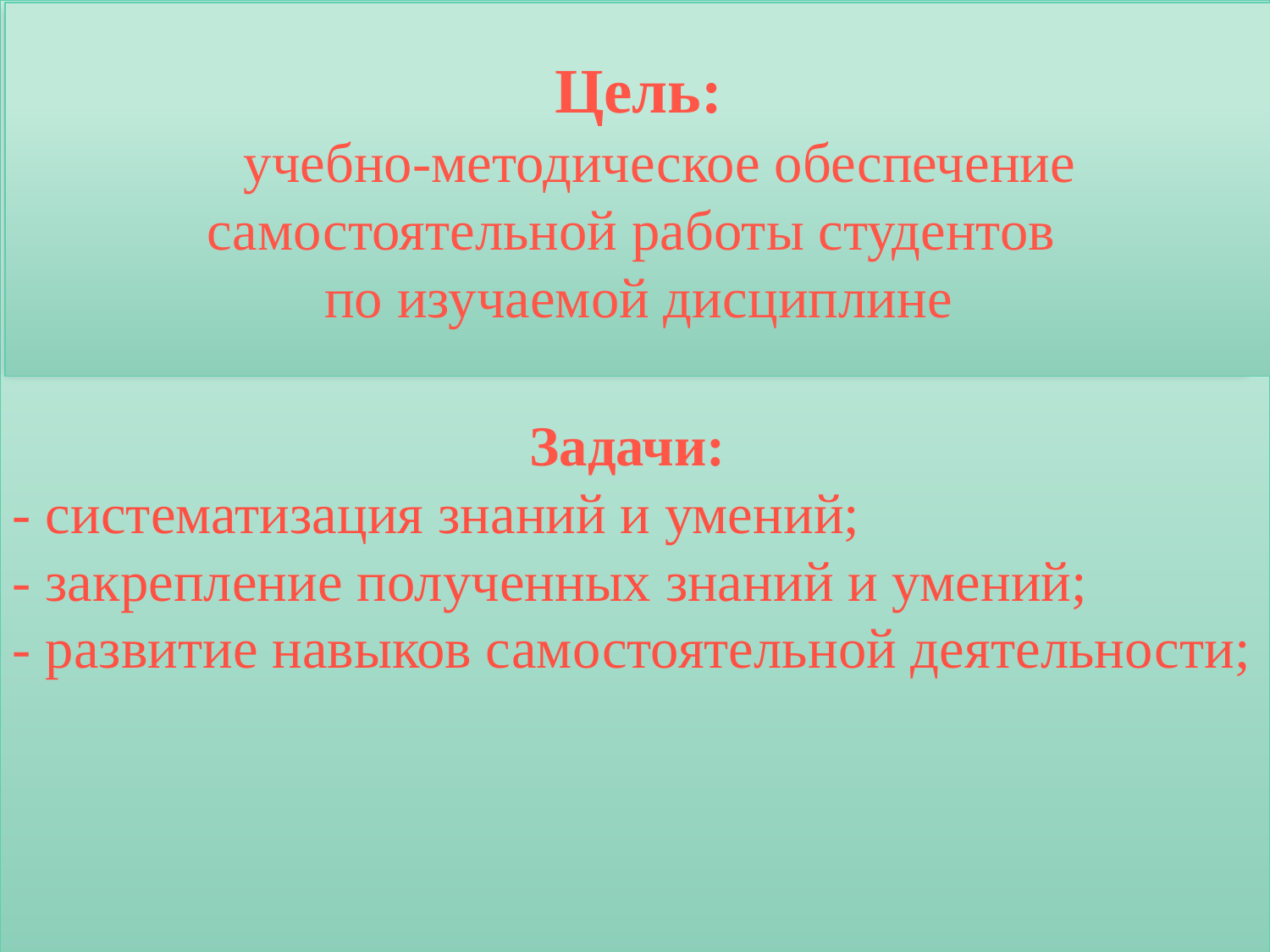

Задачи:
- систематизация знаний и умений;
- закрепление полученных знаний и умений;
- развитие навыков самостоятельной деятельности;
Цель:
   учебно-методическое обеспечение самостоятельной работы студентов
по изучаемой дисциплине